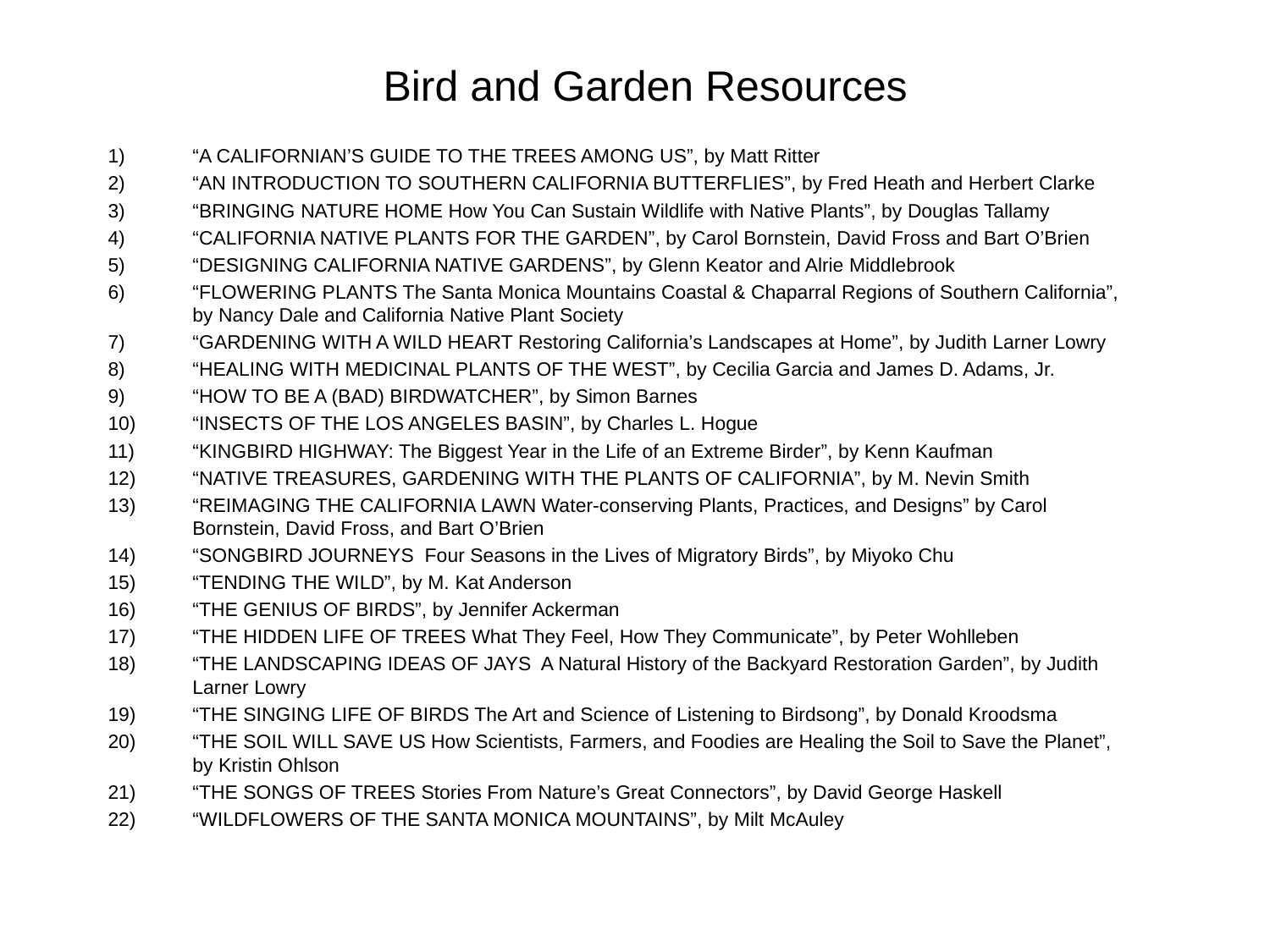

Bird and Garden Resources
“A CALIFORNIAN’S GUIDE TO THE TREES AMONG US”, by Matt Ritter
“AN INTRODUCTION TO SOUTHERN CALIFORNIA BUTTERFLIES”, by Fred Heath and Herbert Clarke
“BRINGING NATURE HOME How You Can Sustain Wildlife with Native Plants”, by Douglas Tallamy
“CALIFORNIA NATIVE PLANTS FOR THE GARDEN”, by Carol Bornstein, David Fross and Bart O’Brien
“DESIGNING CALIFORNIA NATIVE GARDENS”, by Glenn Keator and Alrie Middlebrook
“FLOWERING PLANTS The Santa Monica Mountains Coastal & Chaparral Regions of Southern California”, by Nancy Dale and California Native Plant Society
“GARDENING WITH A WILD HEART Restoring California’s Landscapes at Home”, by Judith Larner Lowry
“HEALING WITH MEDICINAL PLANTS OF THE WEST”, by Cecilia Garcia and James D. Adams, Jr.
“HOW TO BE A (BAD) BIRDWATCHER”, by Simon Barnes
“INSECTS OF THE LOS ANGELES BASIN”, by Charles L. Hogue
“KINGBIRD HIGHWAY: The Biggest Year in the Life of an Extreme Birder”, by Kenn Kaufman
“NATIVE TREASURES, GARDENING WITH THE PLANTS OF CALIFORNIA”, by M. Nevin Smith
“REIMAGING THE CALIFORNIA LAWN Water-conserving Plants, Practices, and Designs” by Carol Bornstein, David Fross, and Bart O’Brien
“SONGBIRD JOURNEYS  Four Seasons in the Lives of Migratory Birds”, by Miyoko Chu
“TENDING THE WILD”, by M. Kat Anderson
“THE GENIUS OF BIRDS”, by Jennifer Ackerman
“THE HIDDEN LIFE OF TREES What They Feel, How They Communicate”, by Peter Wohlleben
“THE LANDSCAPING IDEAS OF JAYS  A Natural History of the Backyard Restoration Garden”, by Judith Larner Lowry
“THE SINGING LIFE OF BIRDS The Art and Science of Listening to Birdsong”, by Donald Kroodsma
“THE SOIL WILL SAVE US How Scientists, Farmers, and Foodies are Healing the Soil to Save the Planet”, by Kristin Ohlson
“THE SONGS OF TREES Stories From Nature’s Great Connectors”, by David George Haskell
“WILDFLOWERS OF THE SANTA MONICA MOUNTAINS”, by Milt McAuley